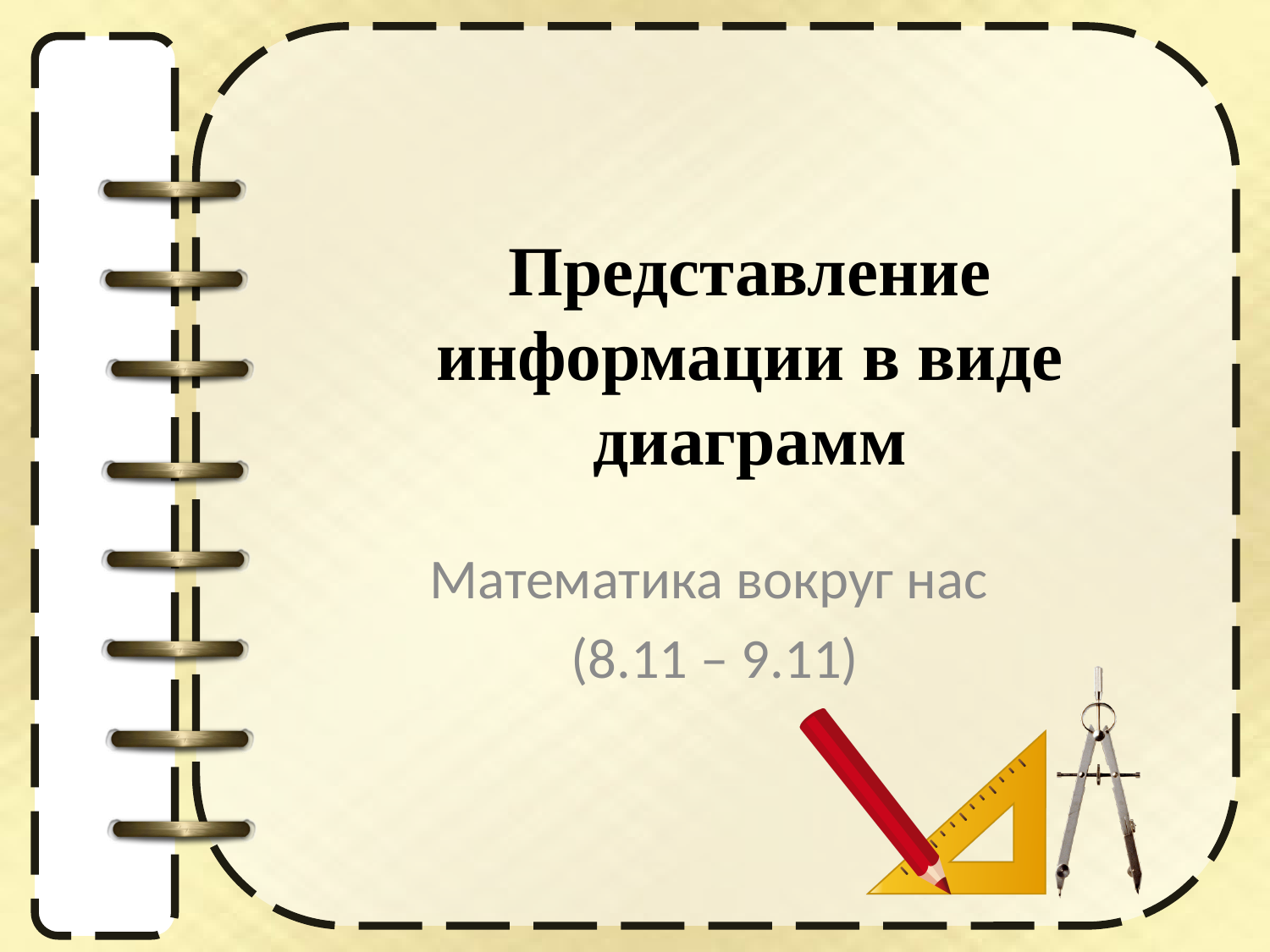

# Представление информации в виде диаграмм
Математика вокруг нас
(8.11 – 9.11)